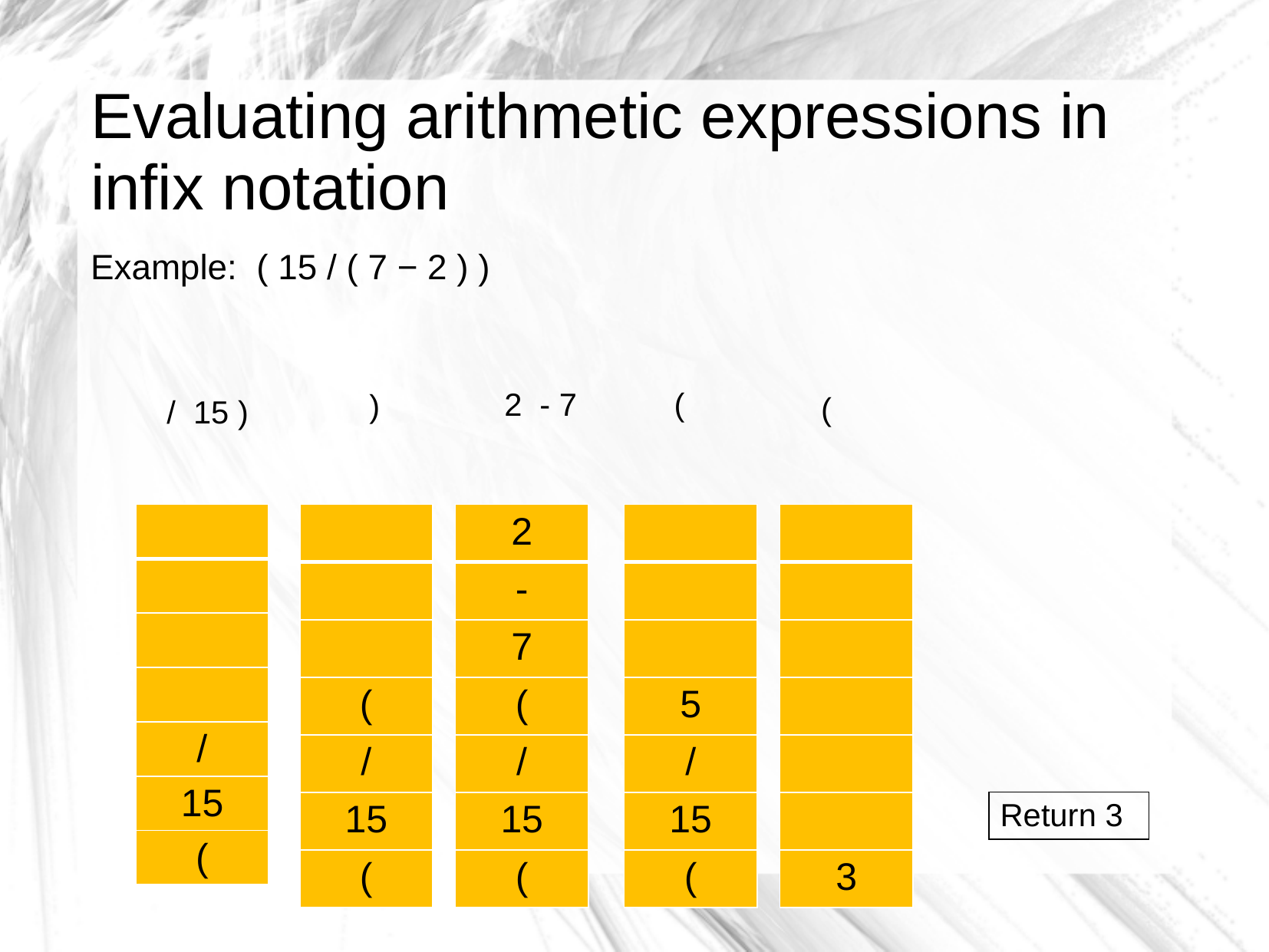

# Evaluating arithmetic expressions in infix notation
Example:  ( 15 / ( 7 − 2 ) )

)
7 -  2
(
)
 ( 15  /
| 2 |
| --- |
| - |
| 7 |
| ( |
| / |
| 15 |
| ( |
|  |
| --- |
|  |
|  |
| 5 |
| / |
| 15 |
| ( |
|  |
| --- |
|  |
|  |
|  |
|  |
|  |
| 3 |
|  |
| --- |
|  |
|  |
|  |
| / |
| 15 |
| ( |
|  |
| --- |
|  |
|  |
| ( |
| / |
| 15 |
| ( |
Return 3